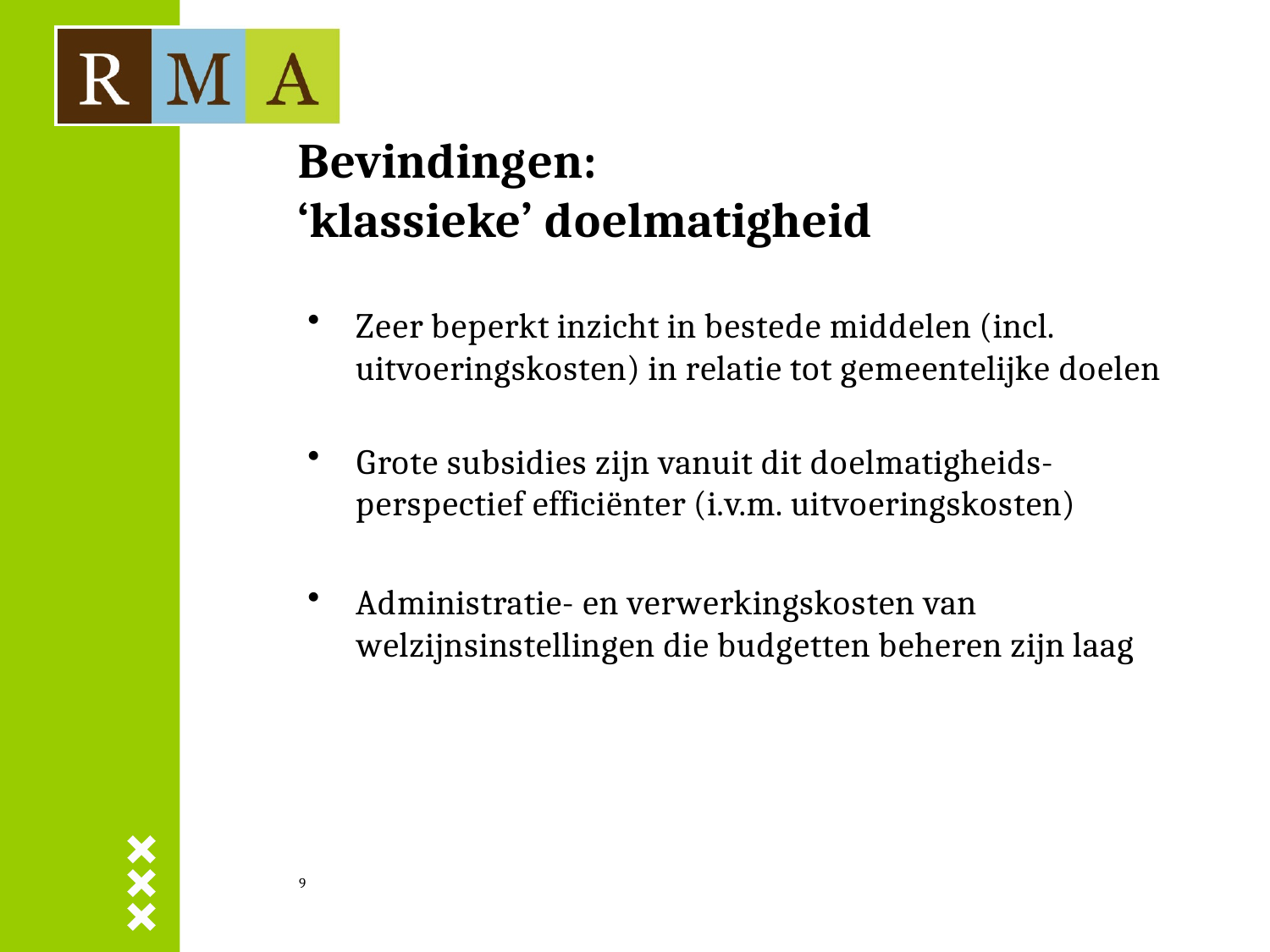

# Bevindingen: ‘klassieke’ doelmatigheid
Zeer beperkt inzicht in bestede middelen (incl. uitvoeringskosten) in relatie tot gemeentelijke doelen

Grote subsidies zijn vanuit dit doelmatigheids-perspectief efficiënter (i.v.m. uitvoeringskosten)

Administratie- en verwerkingskosten van welzijnsinstellingen die budgetten beheren zijn laag
9